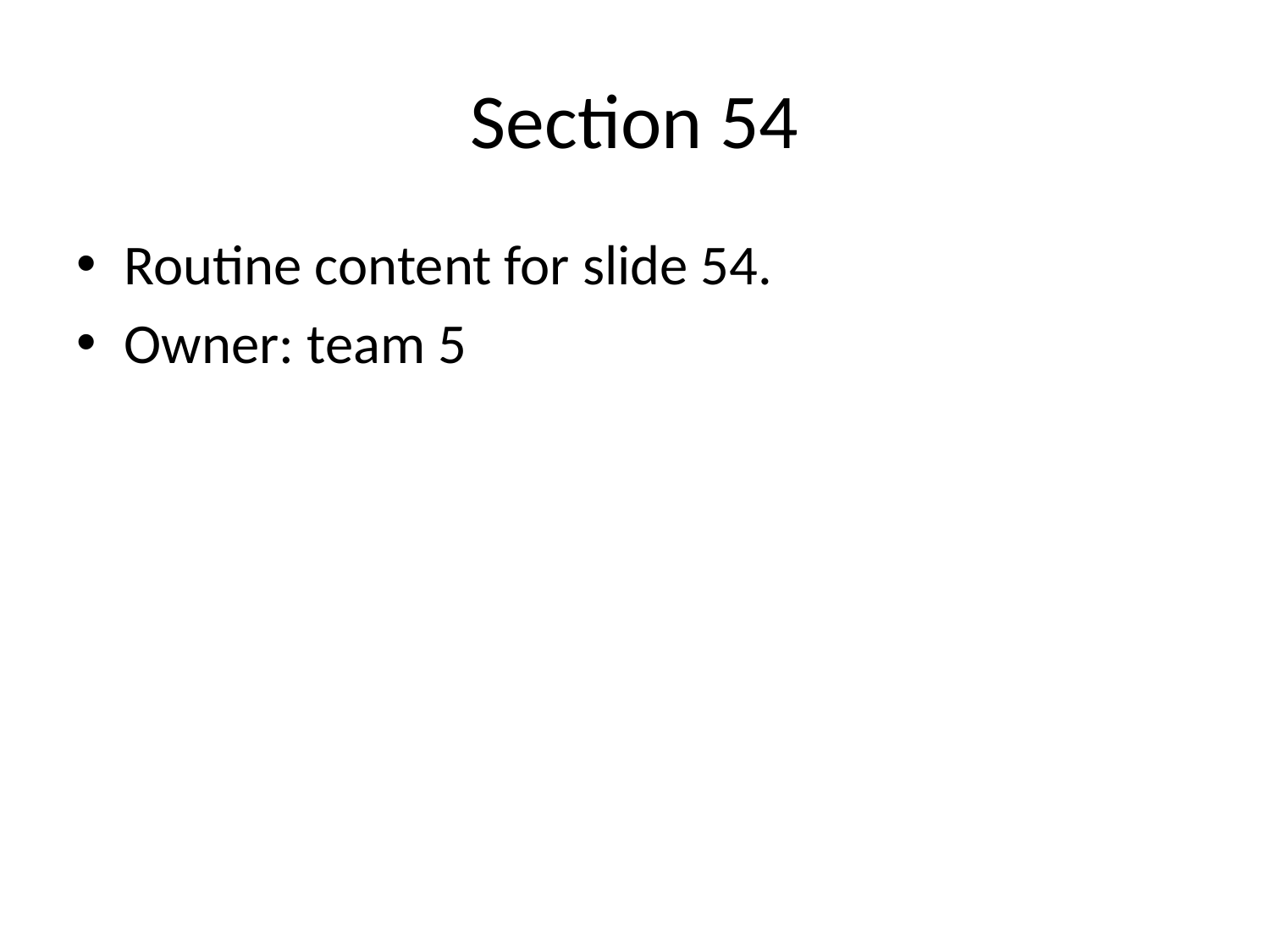

# Section 54
Routine content for slide 54.
Owner: team 5